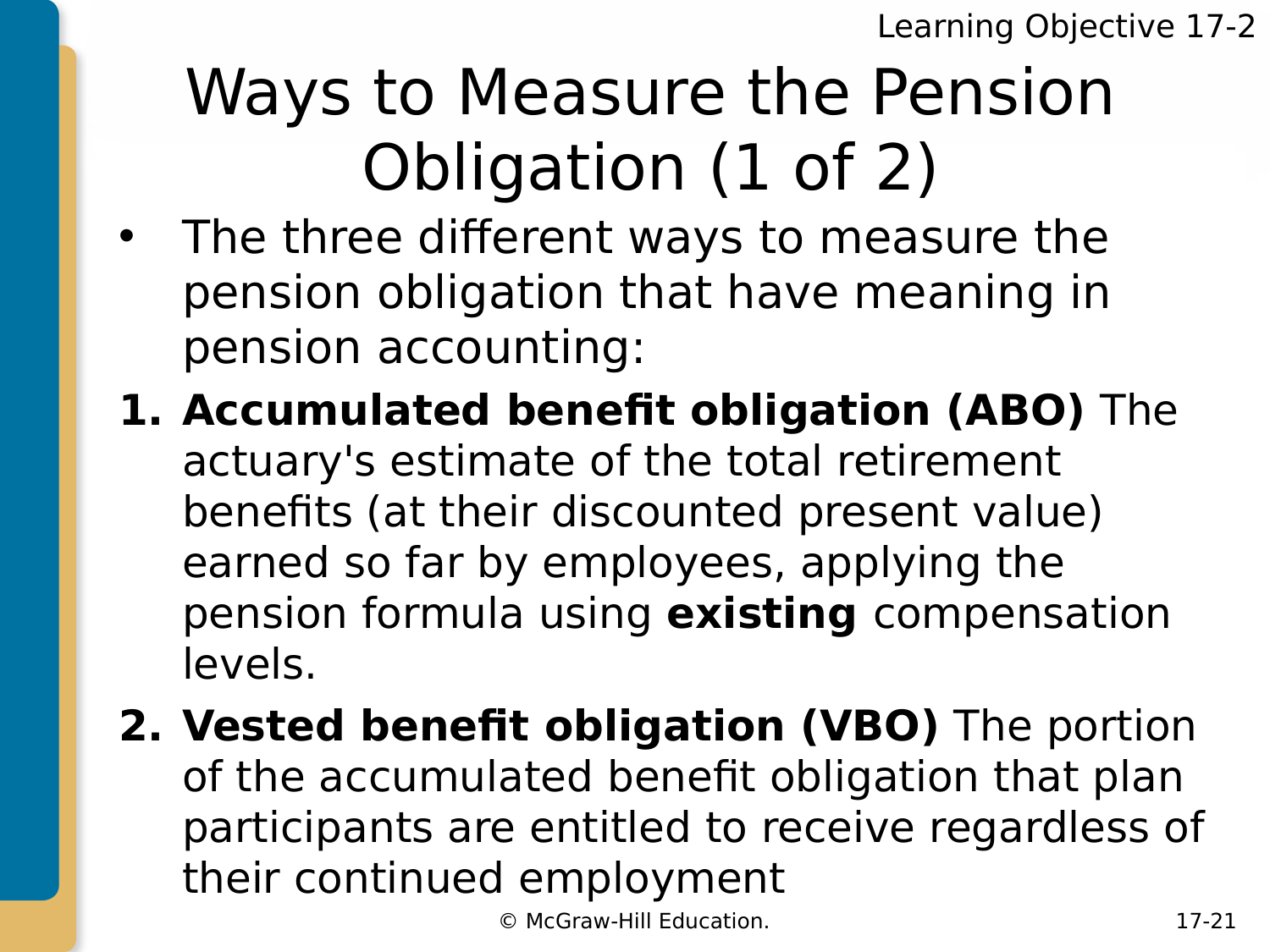

Learning Objective 17-2
# Ways to Measure the Pension Obligation (1 of 2)
The three different ways to measure the pension obligation that have meaning in pension accounting:
Accumulated benefit obligation (ABO) The actuary's estimate of the total retirement benefits (at their discounted present value) earned so far by employees, applying the pension formula using existing compensation levels.
Vested benefit obligation (VBO) The portion of the accumulated benefit obligation that plan participants are entitled to receive regardless of their continued employment